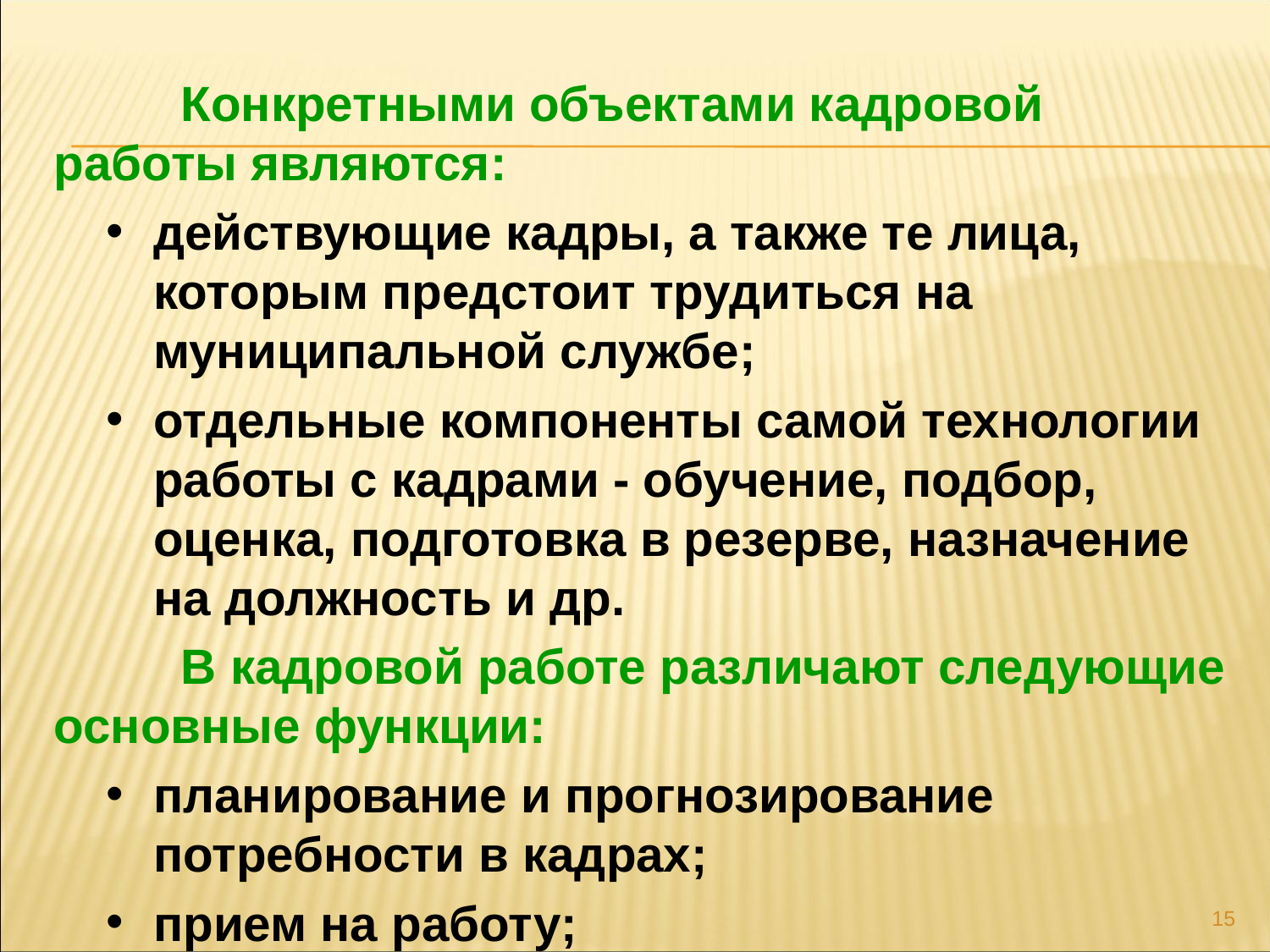

Конкретными объектами кадровой работы являются:
действующие кадры, а также те лица, которым предстоит трудиться на муниципальной службе;
отдельные компоненты самой технологии работы с кадрами - обучение, подбор, оценка, подготовка в резерве, назначение на должность и др.
	В кадровой работе различают следующие основные функции:
планирование и прогнозирование потребности в кадрах;
прием на работу;
15